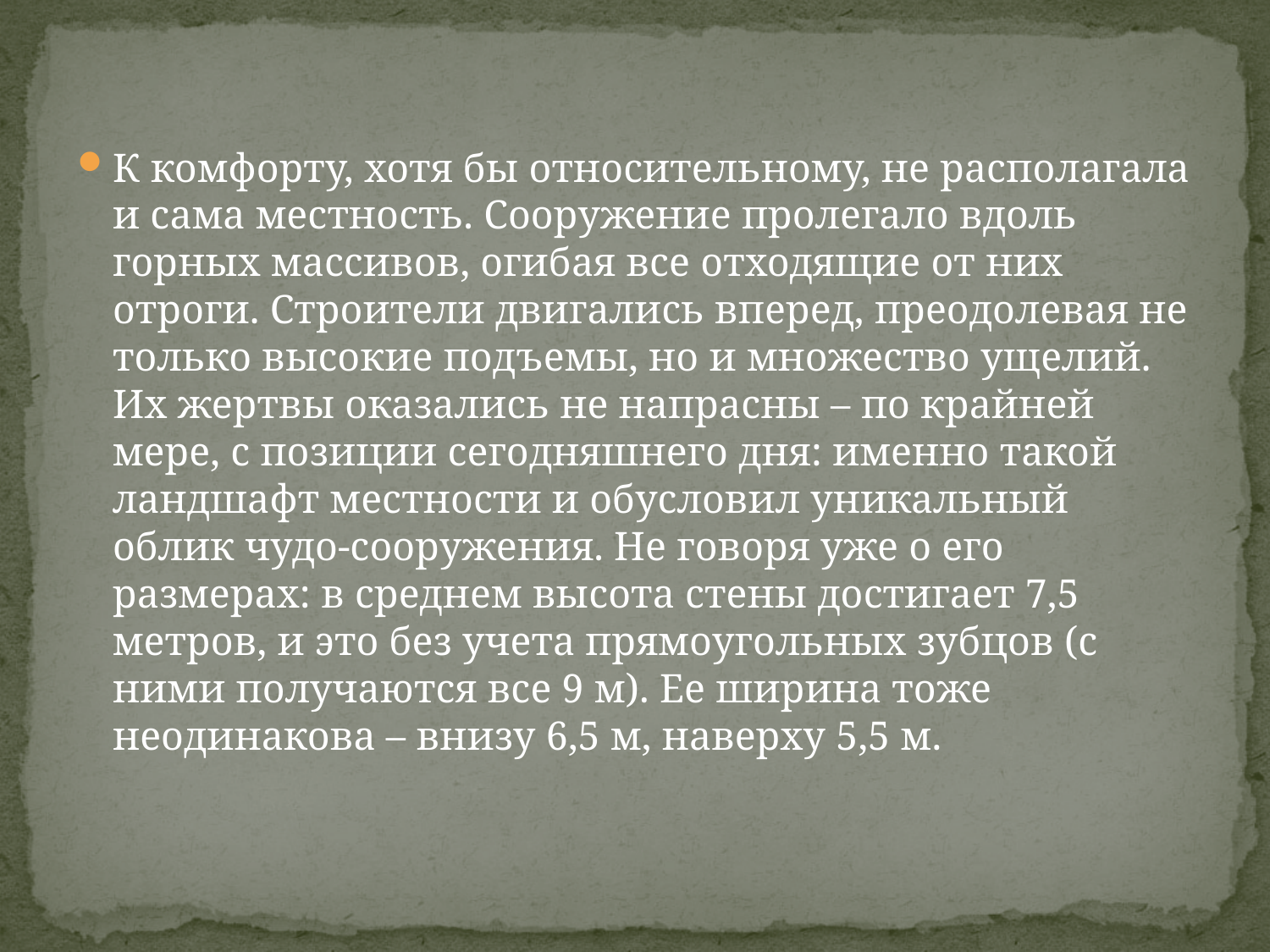

К комфорту, хотя бы относительному, не располагала и сама местность. Сооружение пролегало вдоль горных массивов, огибая все отходящие от них отроги. Строители двигались вперед, преодолевая не только высокие подъемы, но и множество ущелий. Их жертвы оказались не напрасны – по крайней мере, с позиции сегодняшнего дня: именно такой ландшафт местности и обусловил уникальный облик чудо-сооружения. Не говоря уже о его размерах: в среднем высота стены достигает 7,5 метров, и это без учета прямоугольных зубцов (с ними получаются все 9 м). Ее ширина тоже неодинакова – внизу 6,5 м, наверху 5,5 м.